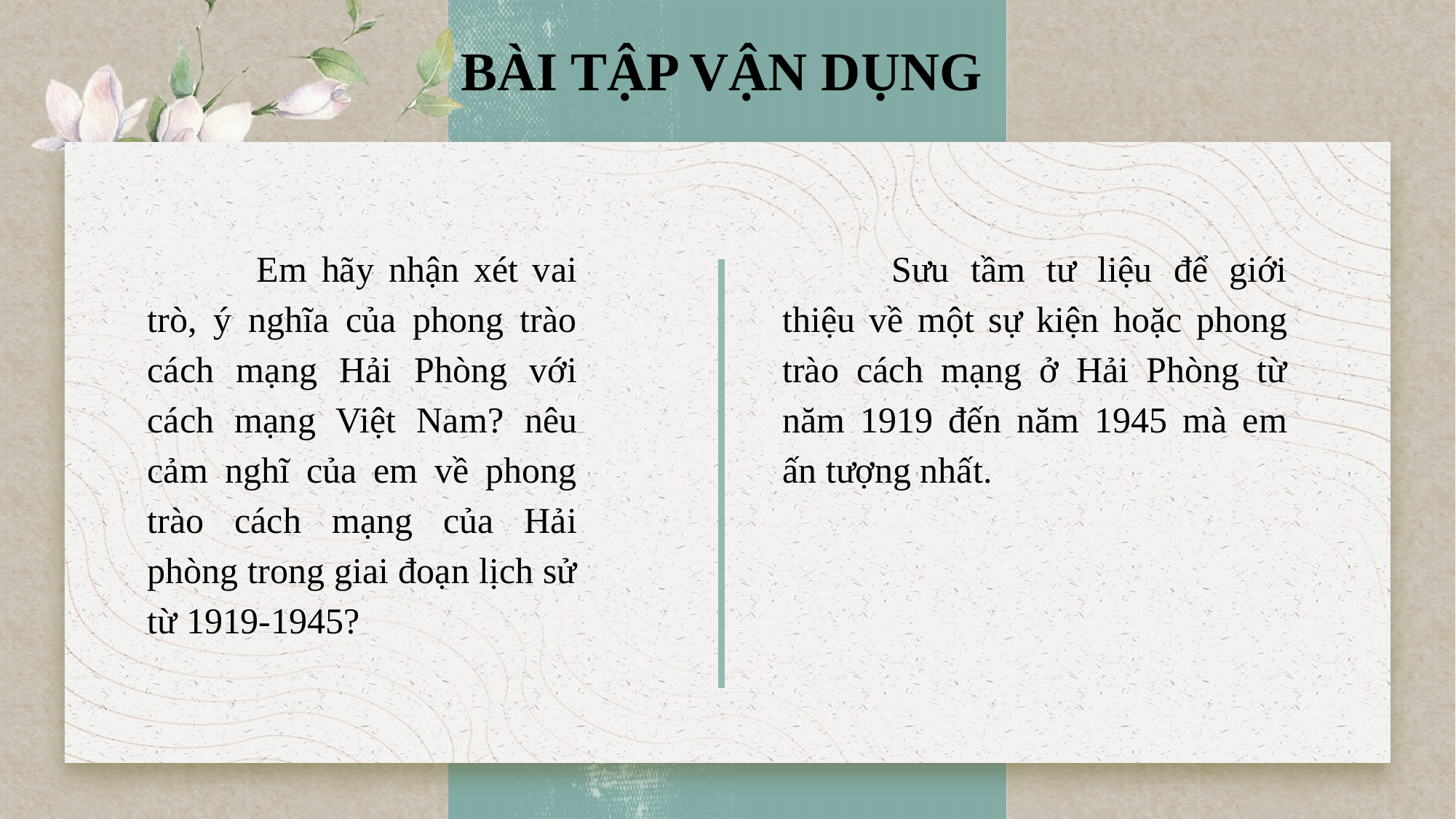

BÀI TẬP VẬN DỤNG
	Em hãy nhận xét vai trò, ý nghĩa của phong trào cách mạng Hải Phòng với cách mạng Việt Nam? nêu cảm nghĩ của em về phong trào cách mạng của Hải phòng trong giai đoạn lịch sử từ 1919-1945?
	Sưu tầm tư liệu để giới thiệu về một sự kiện hoặc phong trào cách mạng ở Hải Phòng từ năm 1919 đến năm 1945 mà em ấn tượng nhất.